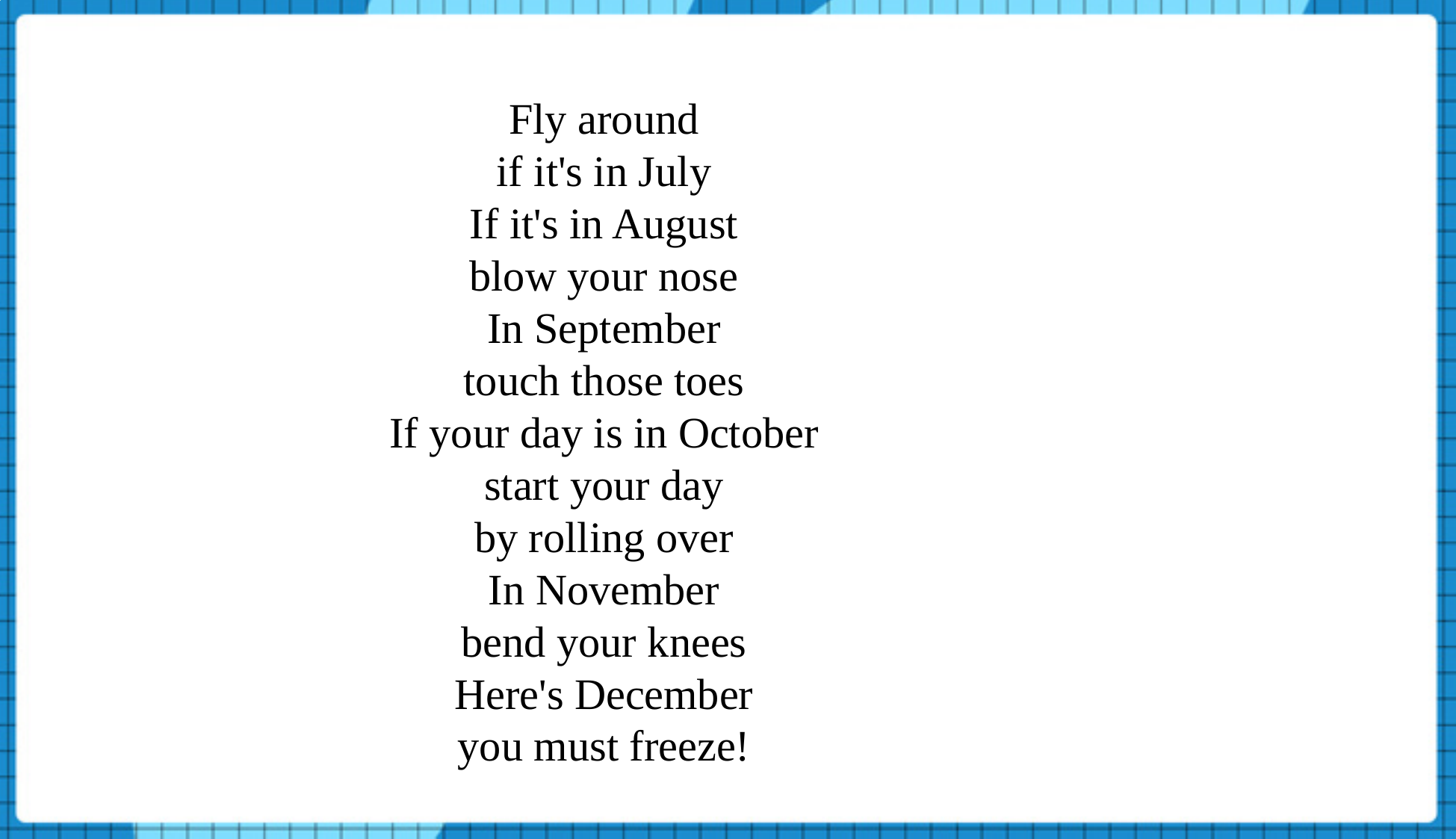

Fly around
if it's in July
If it's in August
blow your nose
In September
touch those toes
If your day is in October
start your day
by rolling over
In November
bend your knees
Here's December
you must freeze!